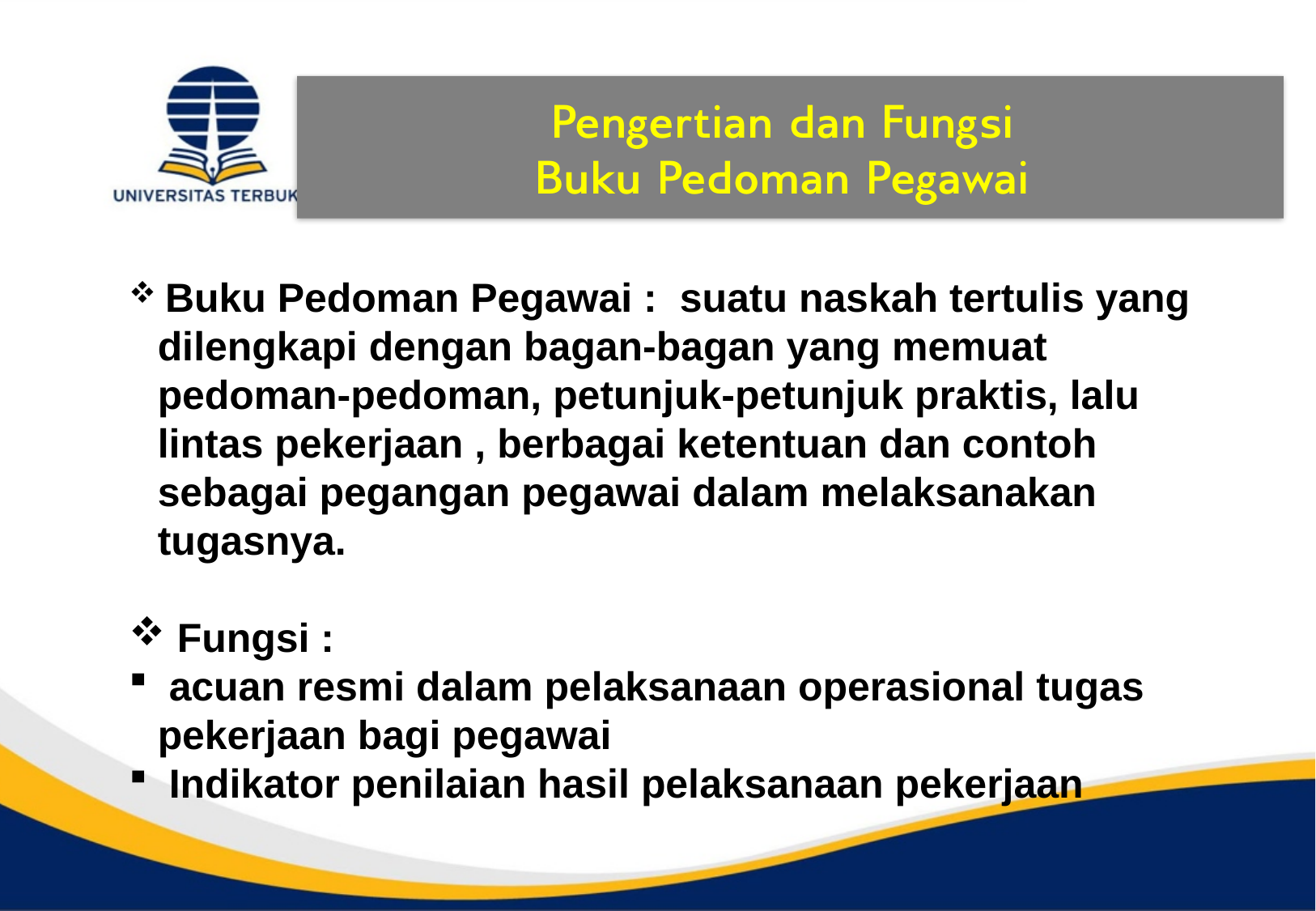

Pengertian dan Fungsi
Buku Pedoman Pegawai
 Buku Pedoman Pegawai :  suatu naskah tertulis yang dilengkapi dengan bagan-bagan yang memuat pedoman-pedoman, petunjuk-petunjuk praktis, lalu lintas pekerjaan , berbagai ketentuan dan contoh sebagai pegangan pegawai dalam melaksanakan tugasnya.

 Fungsi :
 acuan resmi dalam pelaksanaan operasional tugas pekerjaan bagi pegawai
 Indikator penilaian hasil pelaksanaan pekerjaan